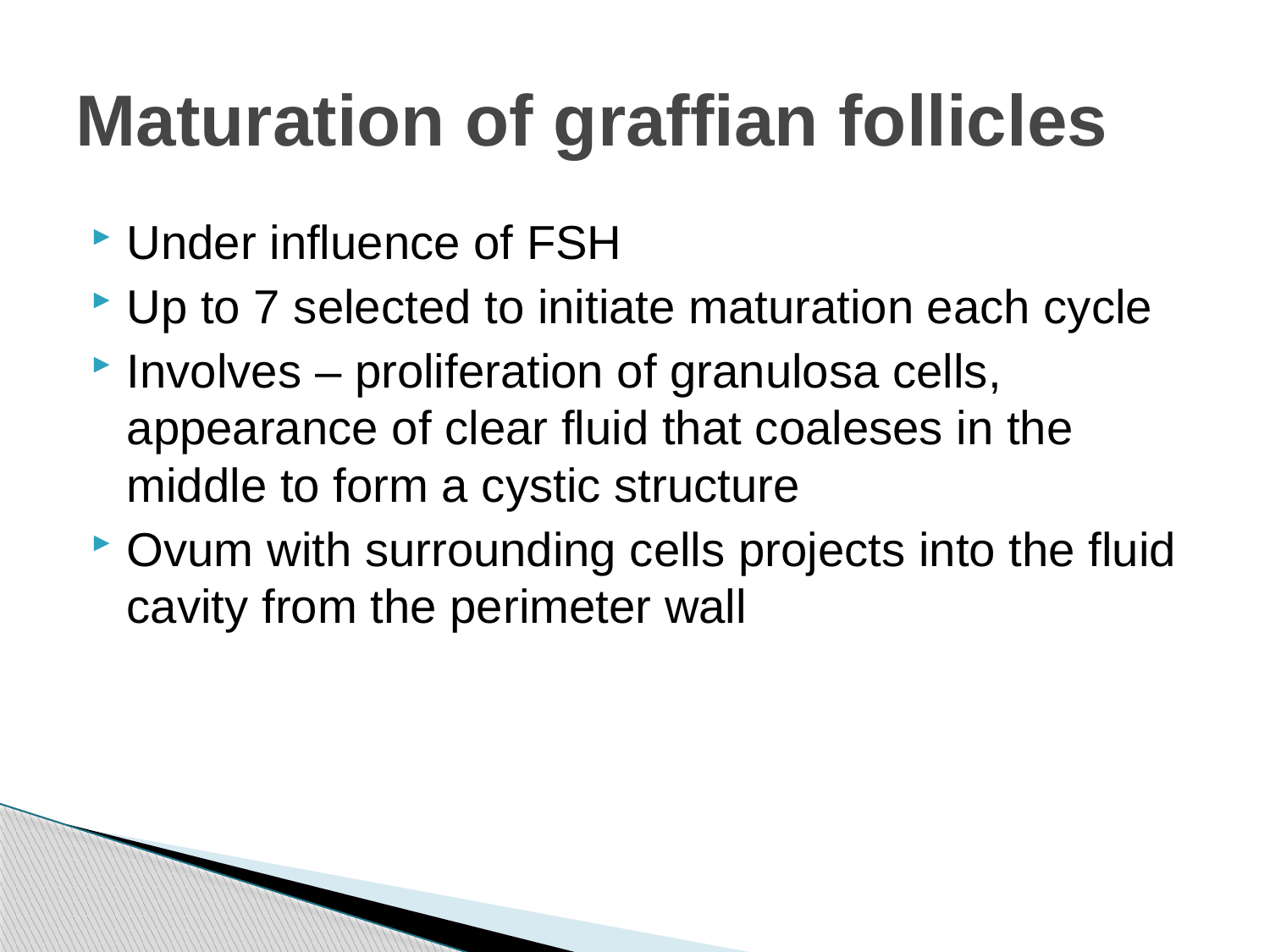

# Maturation of graffian follicles
Under influence of FSH
Up to 7 selected to initiate maturation each cycle
Involves – proliferation of granulosa cells, appearance of clear fluid that coaleses in the middle to form a cystic structure
Ovum with surrounding cells projects into the fluid cavity from the perimeter wall